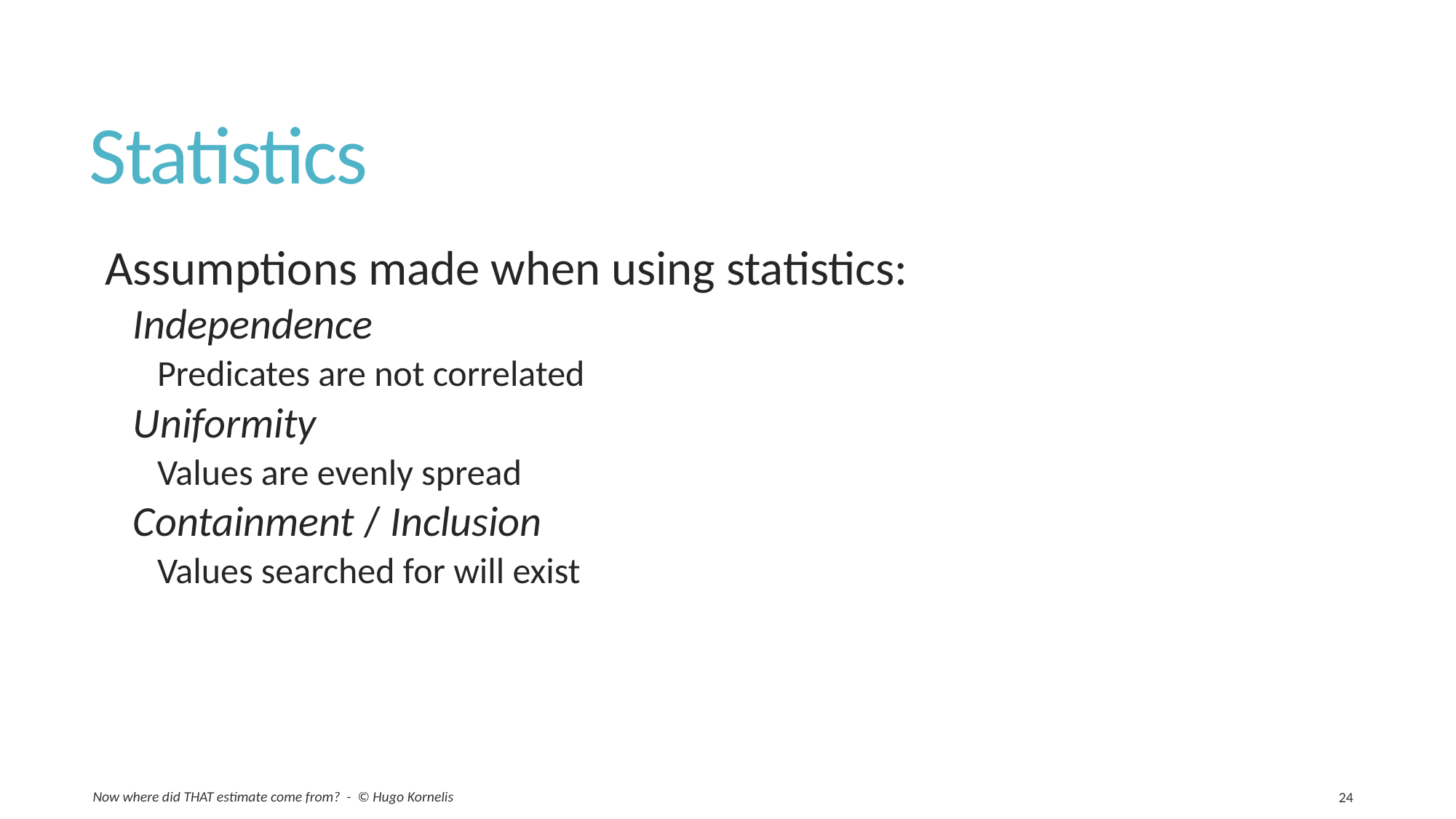

# Statistics
Assumptions made when using statistics:
Independence
Predicates are not correlated
Uniformity
Values are evenly spread
Containment / Inclusion
Values searched for will exist
Now where did THAT estimate come from?  -  © Hugo Kornelis
24